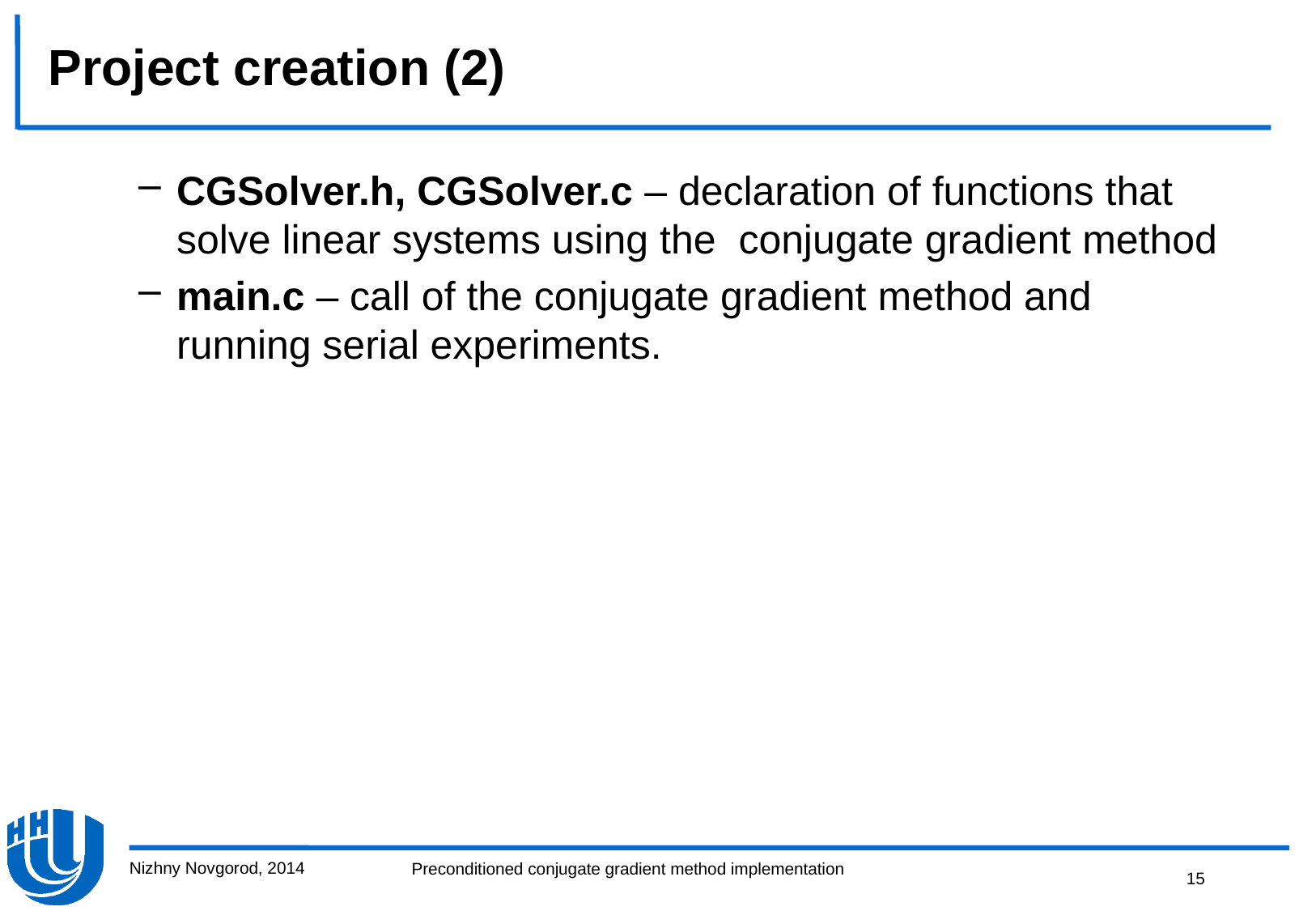

# Project creation (2)
CGSolver.h, CGSolver.с – declaration of functions that solve linear systems using the  conjugate gradient method
main.c – call of the conjugate gradient method and running serial experiments.
Nizhny Novgorod, 2014
15
Preconditioned conjugate gradient method implementation